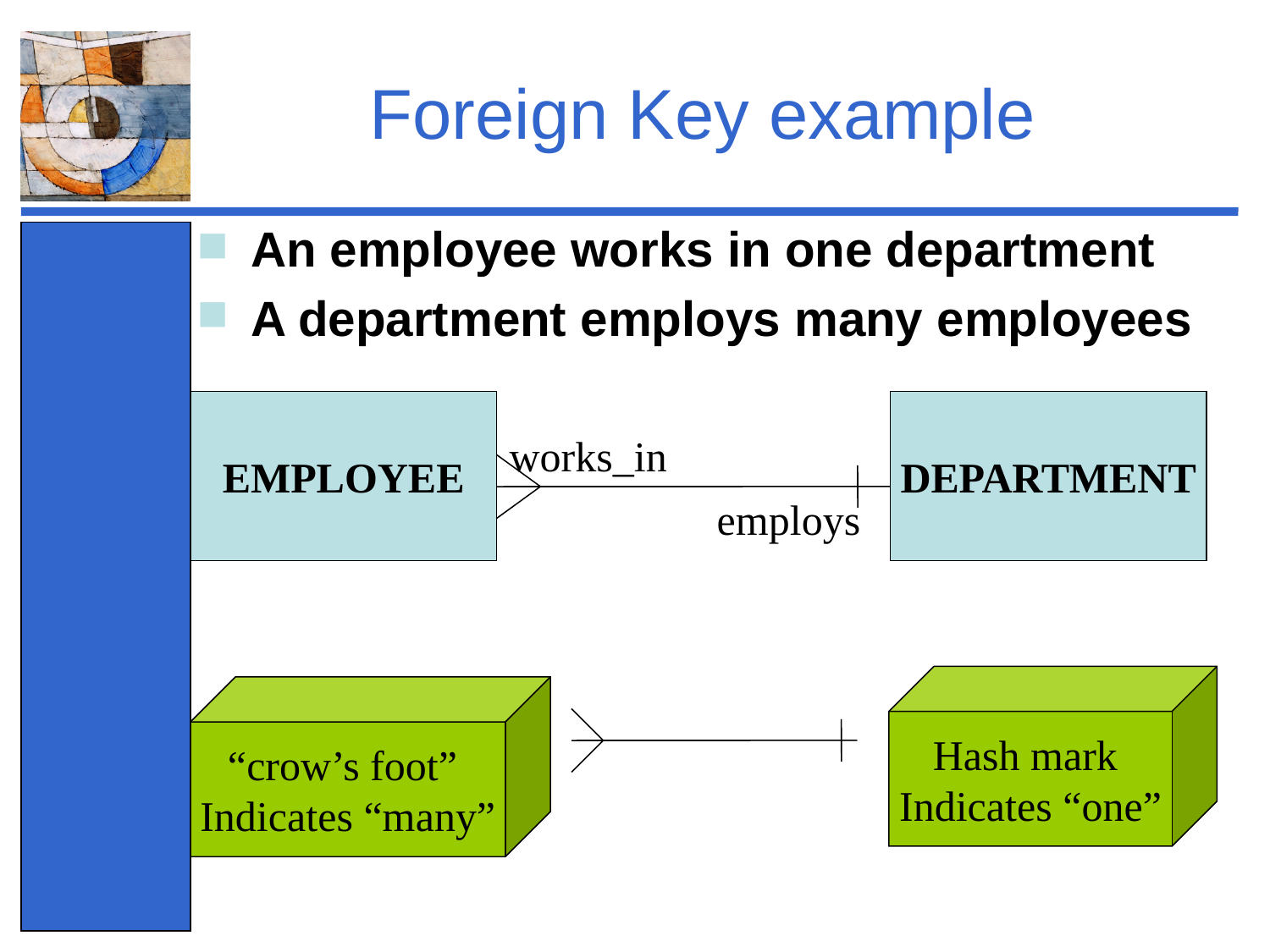

# Foreign Key example
An employee works in one department
A department employs many employees
EMPLOYEE
DEPARTMENT
works_in

employs
Hash mark
Indicates “one”
“crow’s foot”
Indicates “many”